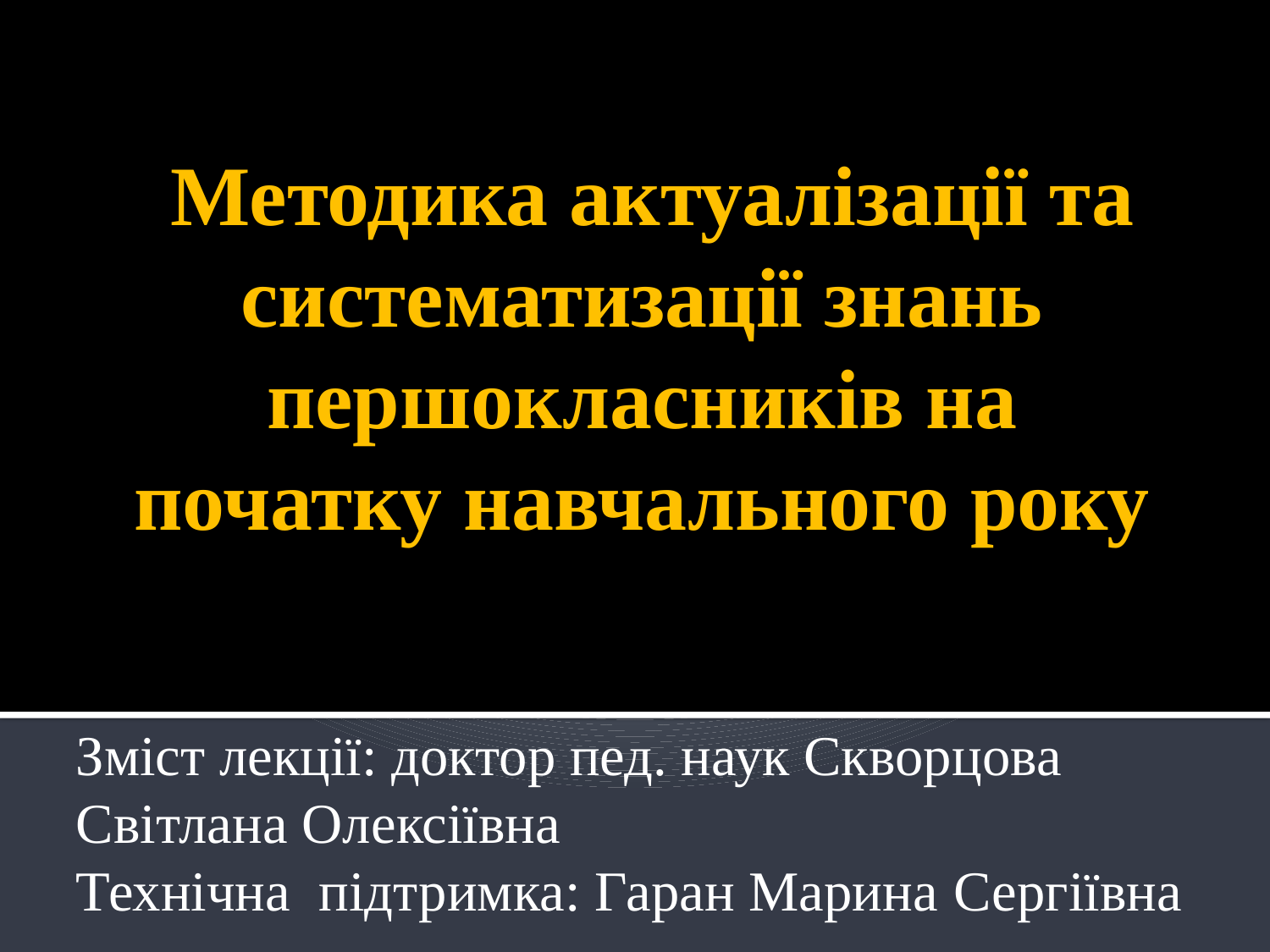

# Методика актуалізації та систематизації знань першокласників на початку навчального року
Зміст лекції: доктор пед. наук Скворцова Світлана Олексіївна
Технічна  підтримка: Гаран Марина Сергіївна